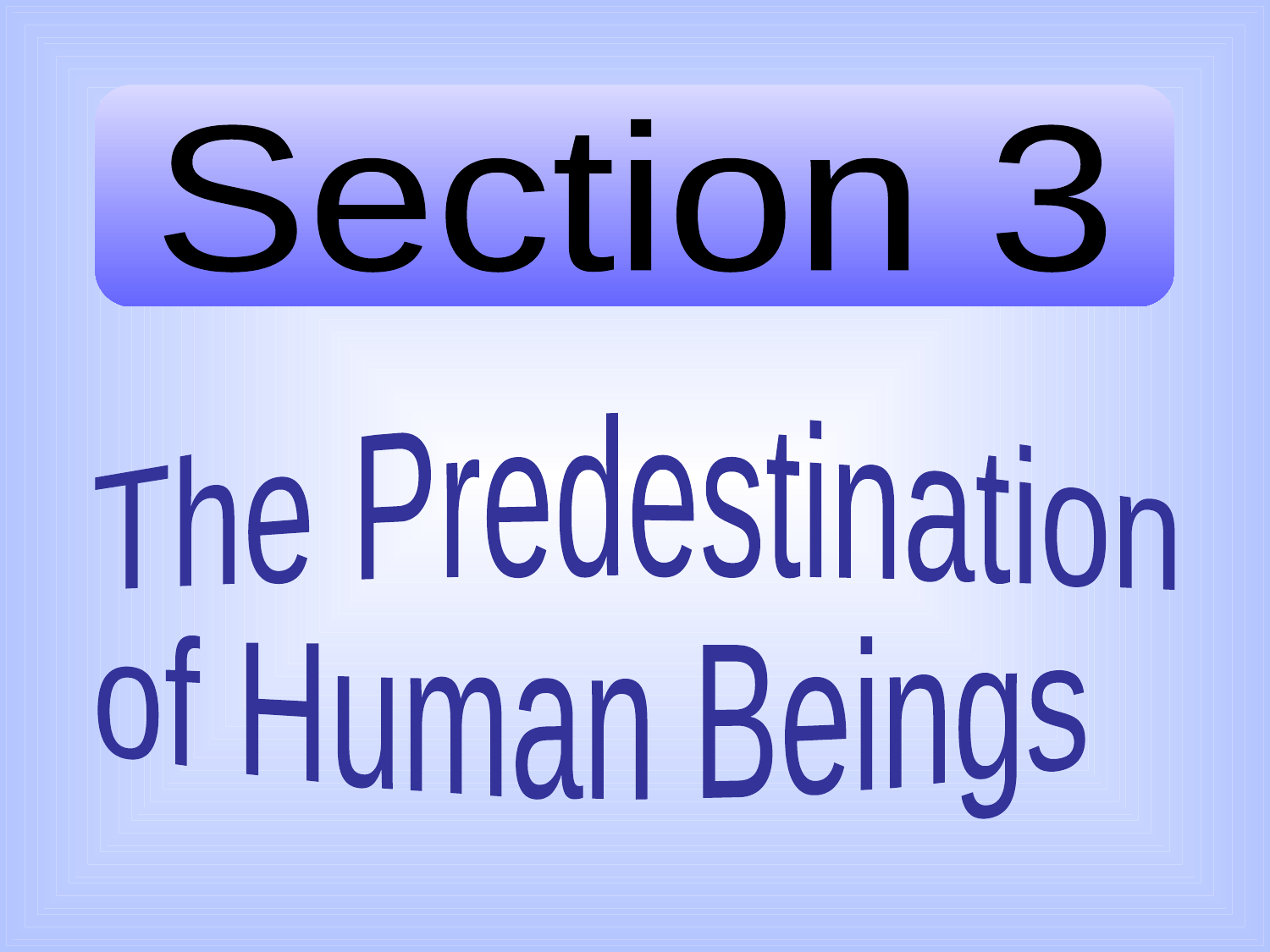

Section 3
The Predestination
of Human Beings